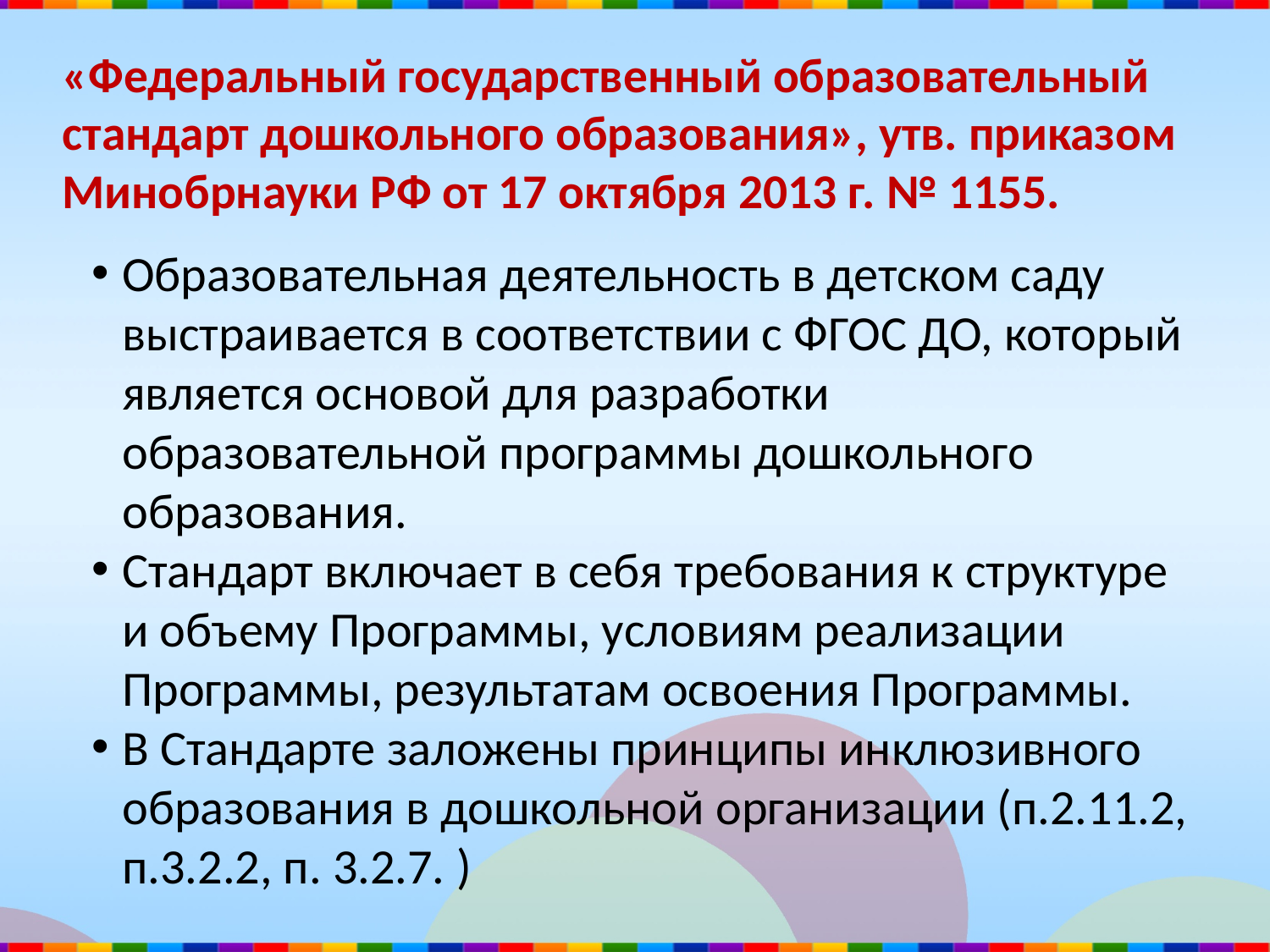

# «Федеральный государственный образовательный стандарт дошкольного образования», утв. приказом Минобрнауки РФ от 17 октября 2013 г. № 1155.
Образовательная деятельность в детском саду выстраивается в соответствии с ФГОС ДО, который является основой для разработки образовательной программы дошкольного образования.
Стандарт включает в себя требования к структуре и объему Программы, условиям реализации Программы, результатам освоения Программы.
В Стандарте заложены принципы инклюзивного образования в дошкольной организации (п.2.11.2, п.3.2.2, п. 3.2.7. )